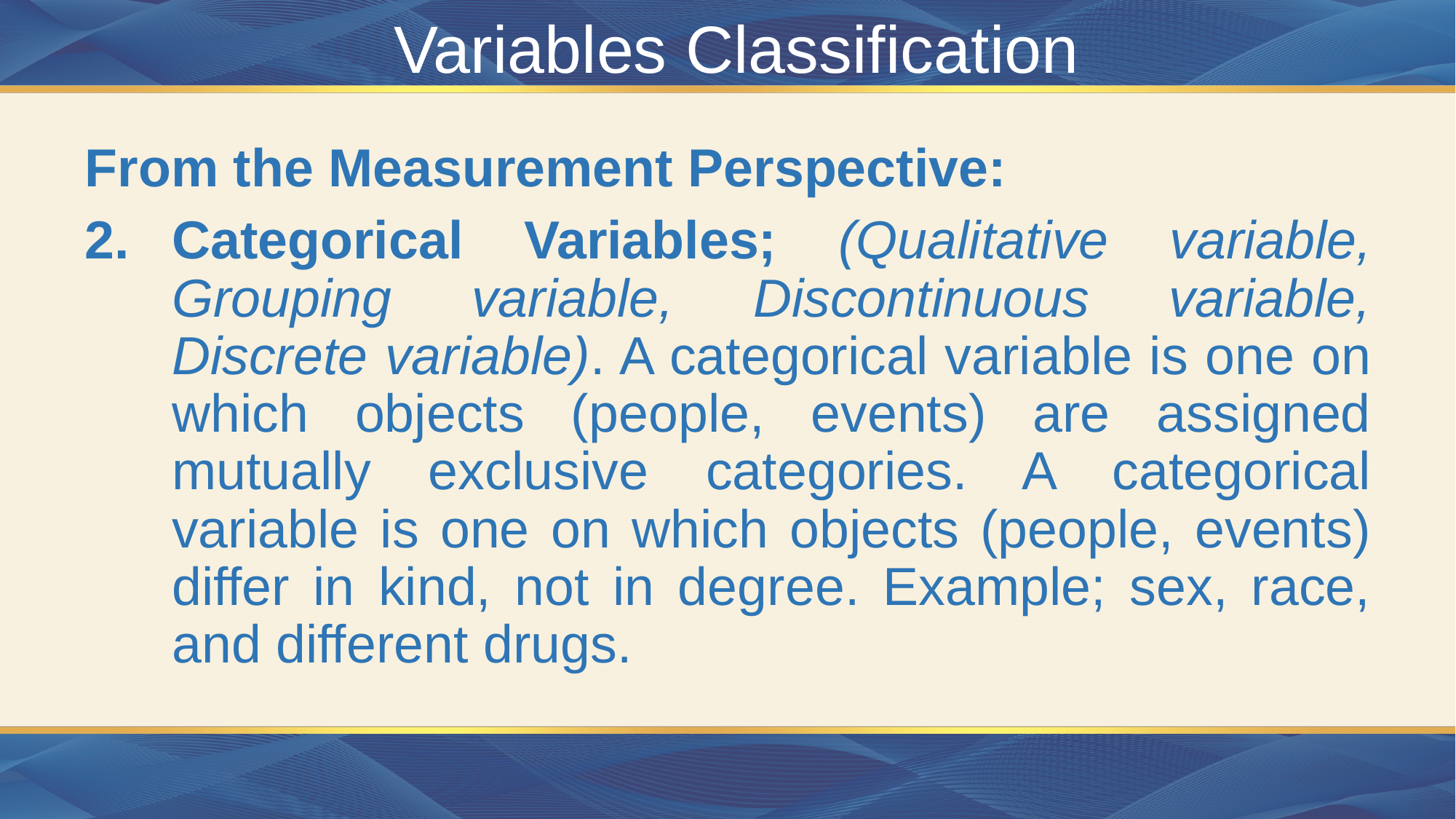

# Variables Classification
From the Measurement Perspective:
Categorical Variables; (Qualitative variable, Grouping variable, Discontinuous variable, Discrete variable). A categorical variable is one on which objects (people, events) are assigned mutually exclusive categories. A categorical variable is one on which objects (people, events) differ in kind, not in degree. Example; sex, race, and different drugs.